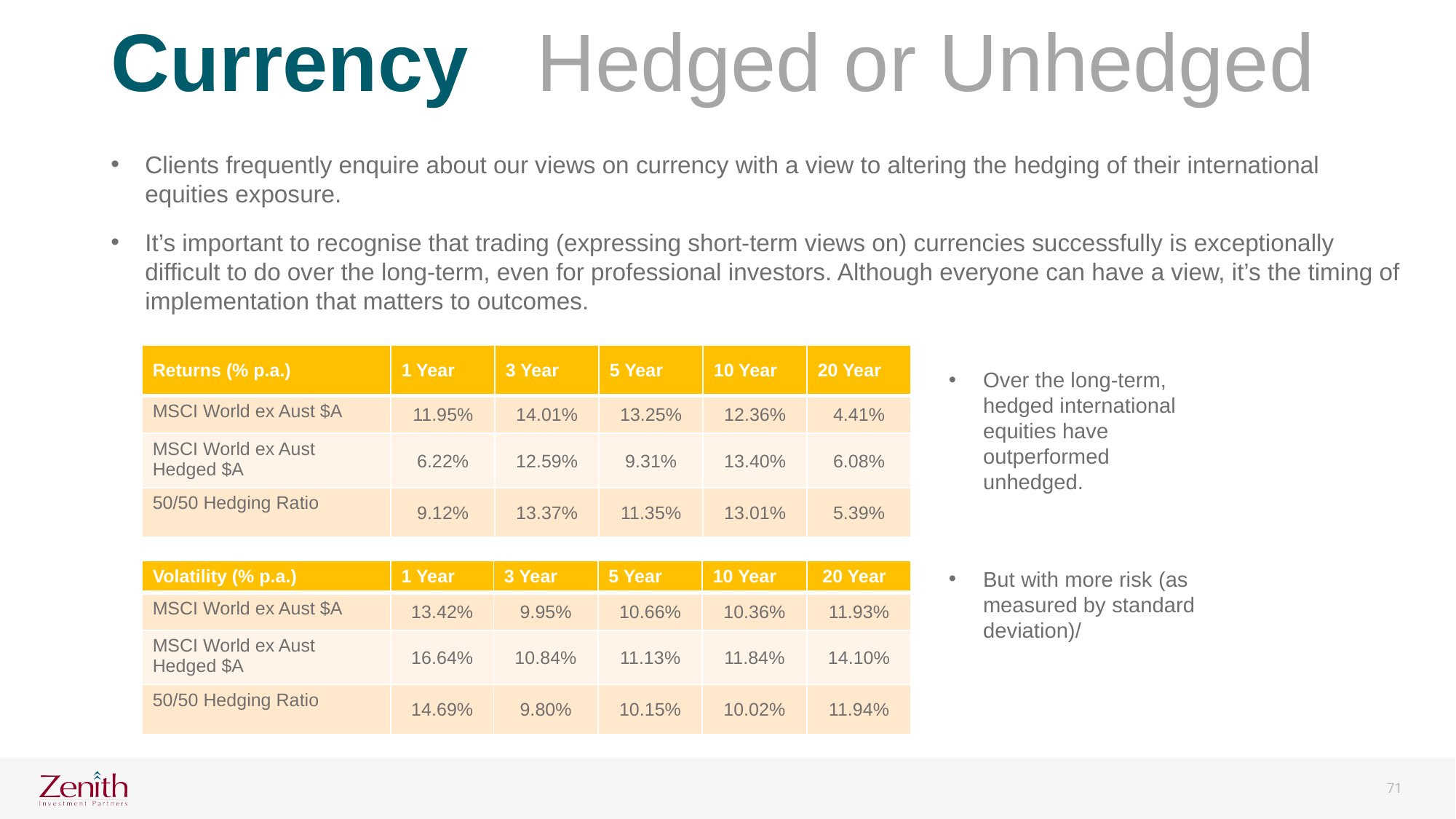

Currency   Hedged or Unhedged

Clients frequently enquire about our views on currency with a view to altering the hedging of their international equities exposure.
It’s important to recognise that trading (expressing short-term views on) currencies successfully is exceptionally difficult to do over the long-term, even for professional investors. Although everyone can have a view, it’s the timing of implementation that matters to outcomes.
| Returns (% p.a.) | 1 Year | 3 Year | 5 Year | 10 Year | 20 Year |
| --- | --- | --- | --- | --- | --- |
| MSCI World ex Aust $A | 11.95% | 14.01% | 13.25% | 12.36% | 4.41% |
| MSCI World ex Aust Hedged $A | 6.22% | 12.59% | 9.31% | 13.40% | 6.08% |
| 50/50 Hedging Ratio | 9.12% | 13.37% | 11.35% | 13.01% | 5.39% |
Over the long-term, hedged international equities have outperformed unhedged.
| Volatility (% p.a.) | 1 Year | 3 Year | 5 Year | 10 Year | 20 Year |
| --- | --- | --- | --- | --- | --- |
| MSCI World ex Aust $A | 13.42% | 9.95% | 10.66% | 10.36% | 11.93% |
| MSCI World ex Aust Hedged $A | 16.64% | 10.84% | 11.13% | 11.84% | 14.10% |
| 50/50 Hedging Ratio | 14.69% | 9.80% | 10.15% | 10.02% | 11.94% |
But with more risk (as measured by standard deviation)/